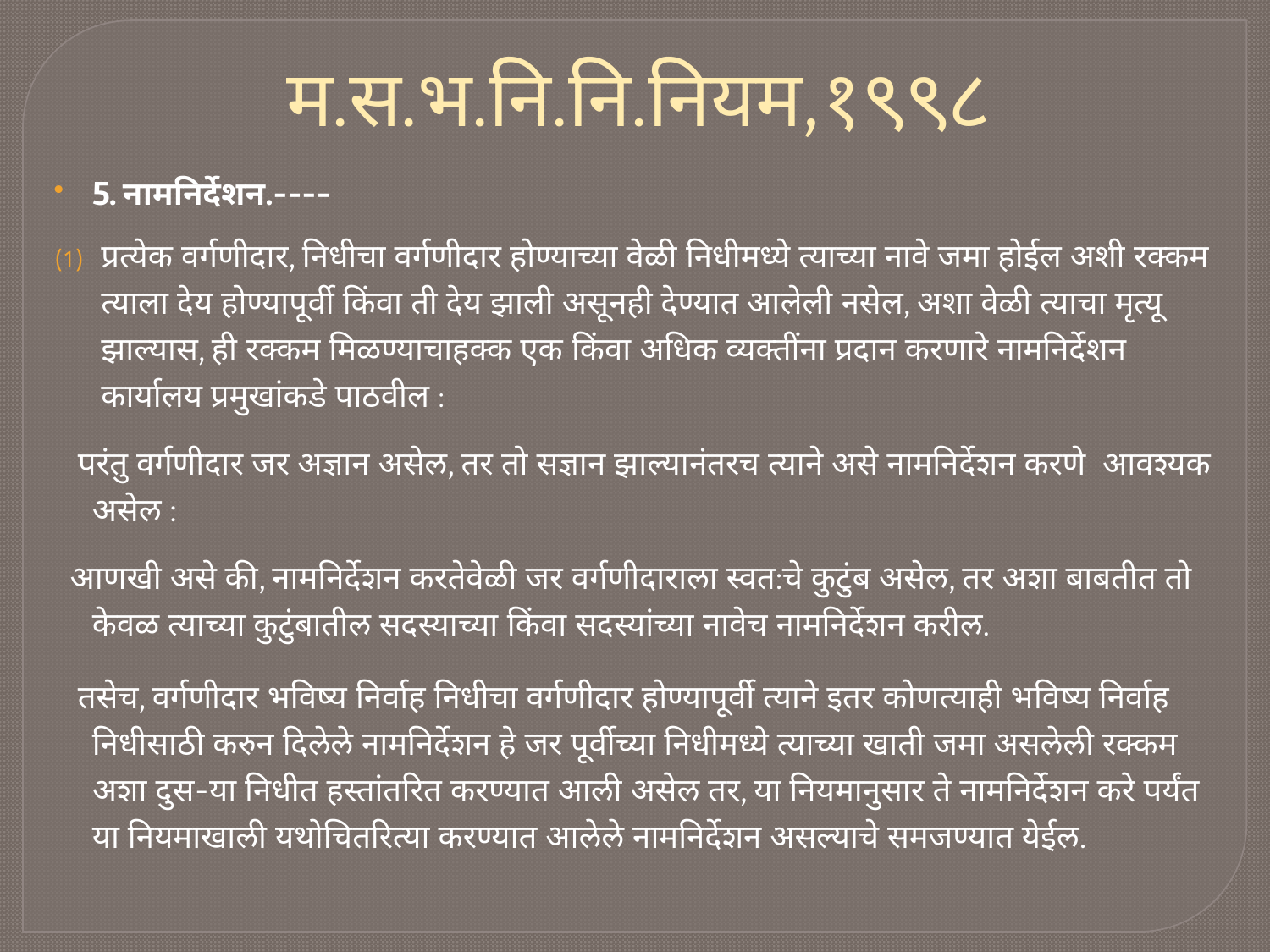

म.स.भ.नि.नि.नियम,१९९८
5. नामनिर्देशन.----

प्रत्येक वर्गणीदार, निधीचा वर्गणीदार होण्याच्या वेळी निधीमध्ये त्याच्या नावे जमा होईल अशी रक्कम त्याला देय होण्यापूर्वी किंवा ती देय झाली असूनही देण्यात आलेली नसेल, अशा वेळी त्याचा मृत्यू झाल्यास, ही रक्कम मिळण्याचाहक्क एक किंवा अधिक व्यक्तींना प्रदान करणारे नामनिर्देशन कार्यालय प्रमुखांकडे पाठवील :

   परंतु वर्गणीदार जर अज्ञान असेल, तर तो सज्ञान झाल्यानंतरच त्याने असे नामनिर्देशन करणे  आवश्यक असेल :

  आणखी असे की, नामनिर्देशन करतेवेळी जर वर्गणीदाराला स्वत:चे कुटुंब असेल, तर अशा बाबतीत तो केवळ त्याच्या कुटुंबातील सदस्याच्या किंवा सदस्यांच्या नावेच नामनिर्देशन करील.

   तसेच, वर्गणीदार भविष्य निर्वाह निधीचा वर्गणीदार होण्यापूर्वी त्याने इतर कोणत्याही भविष्य निर्वाह निधीसाठी करुन दिलेले नामनिर्देशन हे जर पूर्वीच्या निधीमध्ये त्याच्या खाती जमा असलेली रक्कम अशा दुस-या निधीत हस्तांतरित करण्यात आली असेल तर, या नियमानुसार ते नामनिर्देशन करे पर्यंत या नियमाखाली यथोचितरित्या करण्यात आलेले नामनिर्देशन असल्याचे समजण्यात येईल.